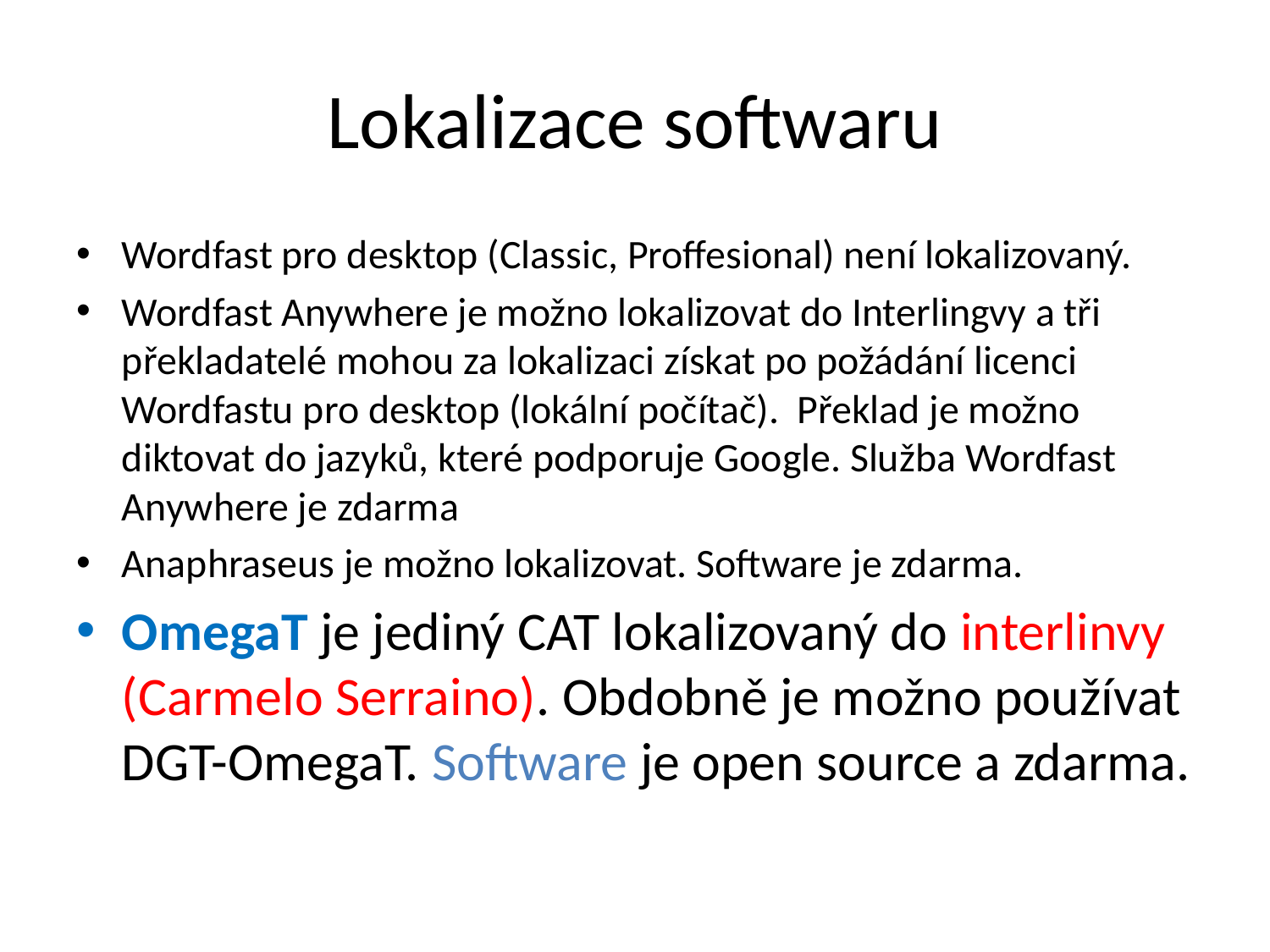

# Lokalizace softwaru
Wordfast pro desktop (Classic, Proffesional) není lokalizovaný.
Wordfast Anywhere je možno lokalizovat do Interlingvy a tři překladatelé mohou za lokalizaci získat po požádání licenci Wordfastu pro desktop (lokální počítač).  Překlad je možno diktovat do jazyků, které podporuje Google. Služba Wordfast Anywhere je zdarma
Anaphraseus je možno lokalizovat. Software je zdarma.
OmegaT je jediný CAT lokalizovaný do interlinvy (Carmelo Serraino). Obdobně je možno používat DGT-OmegaT. Software je open source a zdarma.